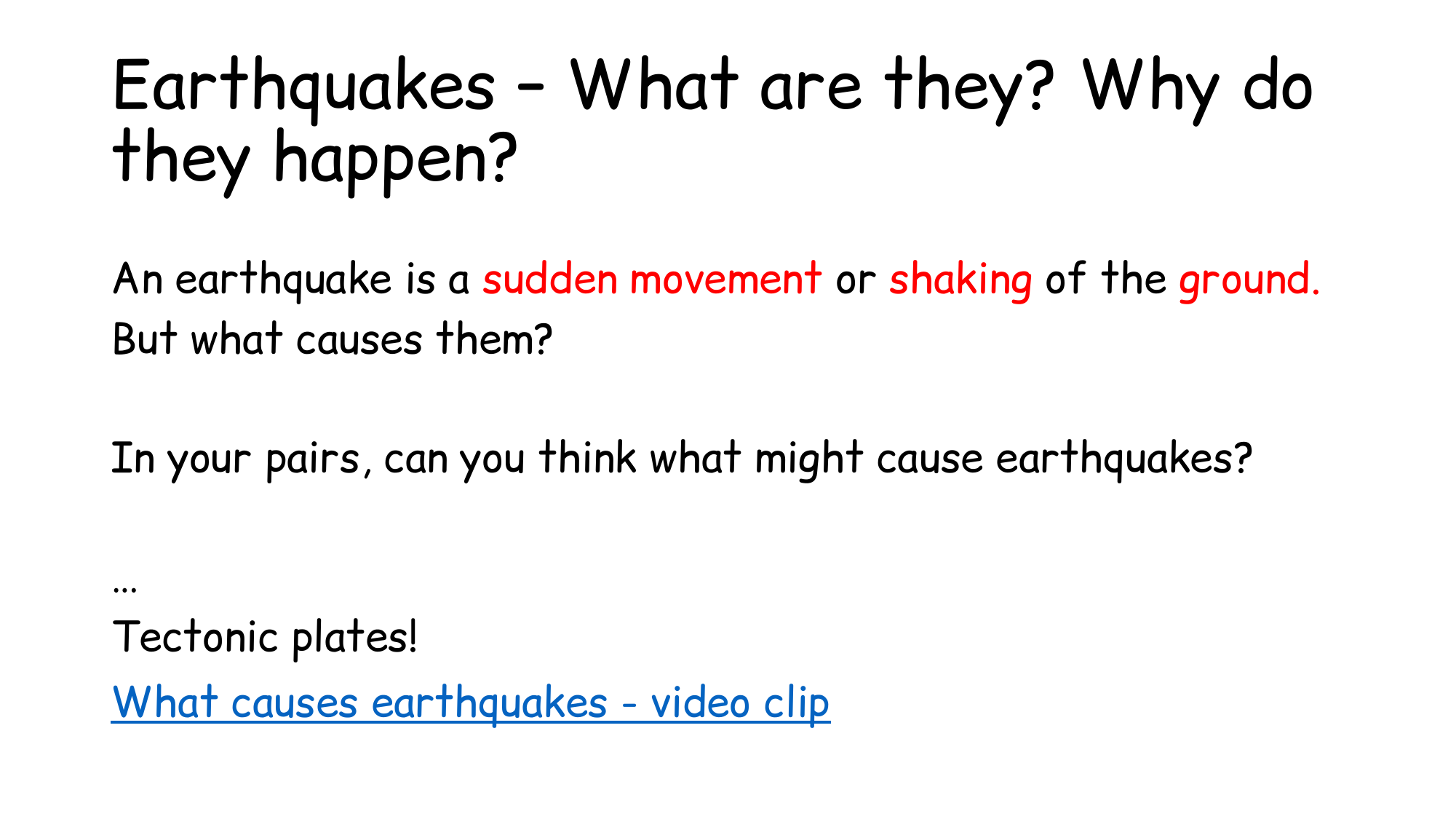

# Earthquakes – What are they? Why do they happen?
An earthquake is a sudden movement or shaking of the ground.
But what causes them?

In your pairs, can you think what might cause earthquakes?

…
Tectonic plates!
What causes earthquakes - video clip